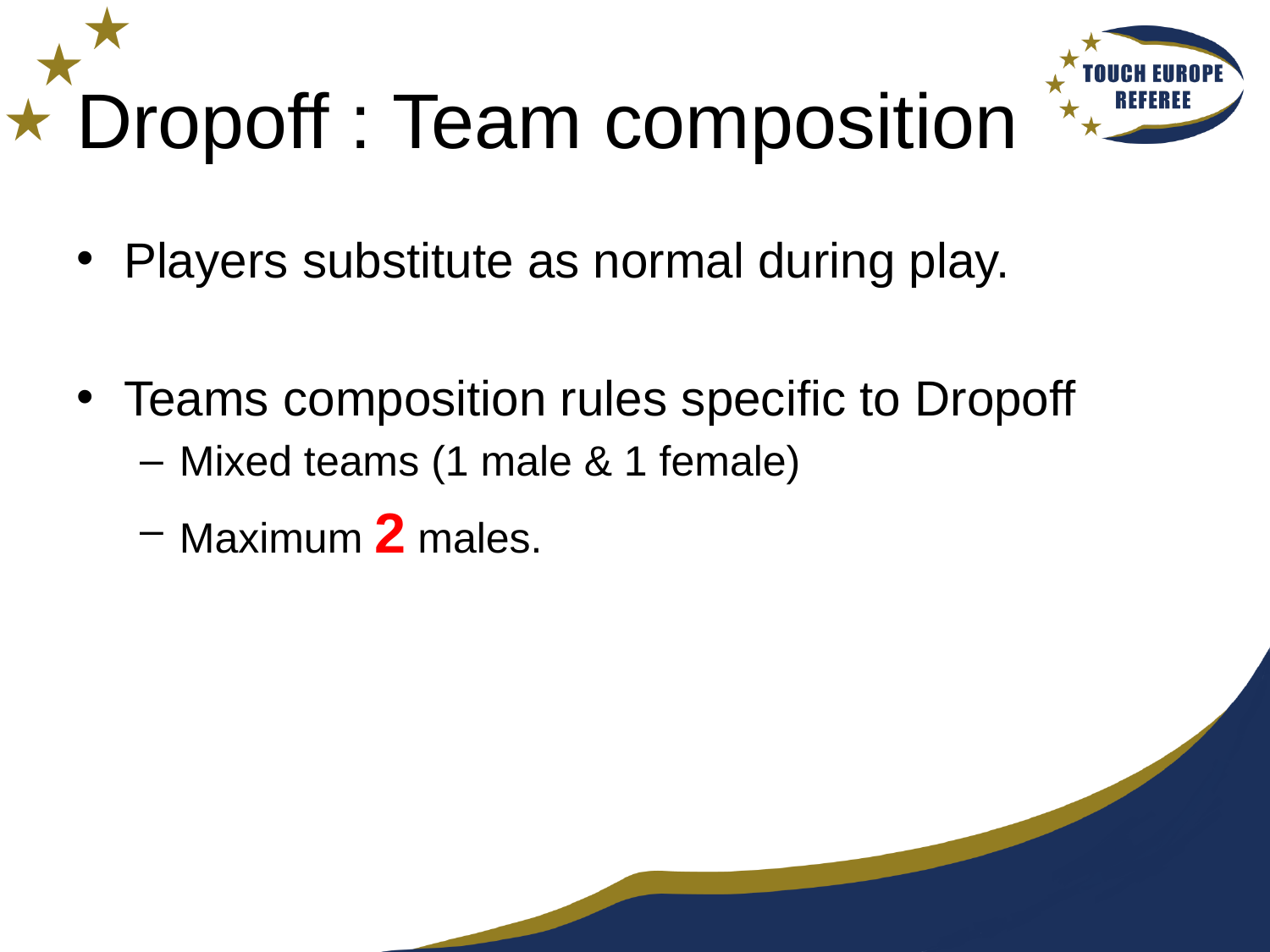

# Dropoff : Team composition
Players substitute as normal during play.

Teams composition rules specific to Dropoff
Mixed teams (1 male & 1 female)
Maximum 2 males.